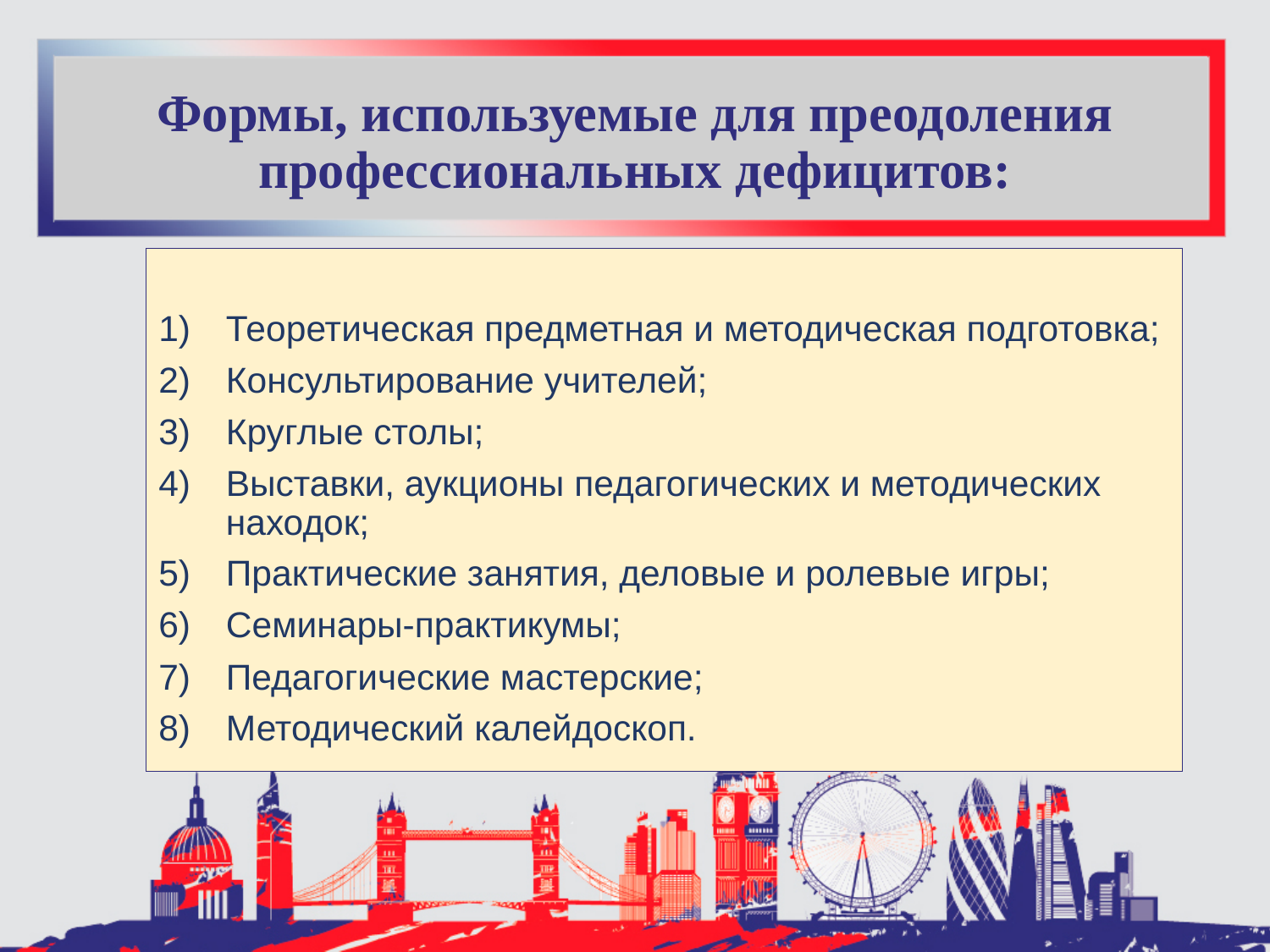

# Формы, используемые для преодоления профессиональных дефицитов:

Теоретическая предметная и методическая подготовка;
Консультирование учителей;
Круглые столы;
Выставки, аукционы педагогических и методических  находок;
Практические занятия, деловые и ролевые игры;
Семинары-практикумы;
Педагогические мастерские;
Методический калейдоскоп.